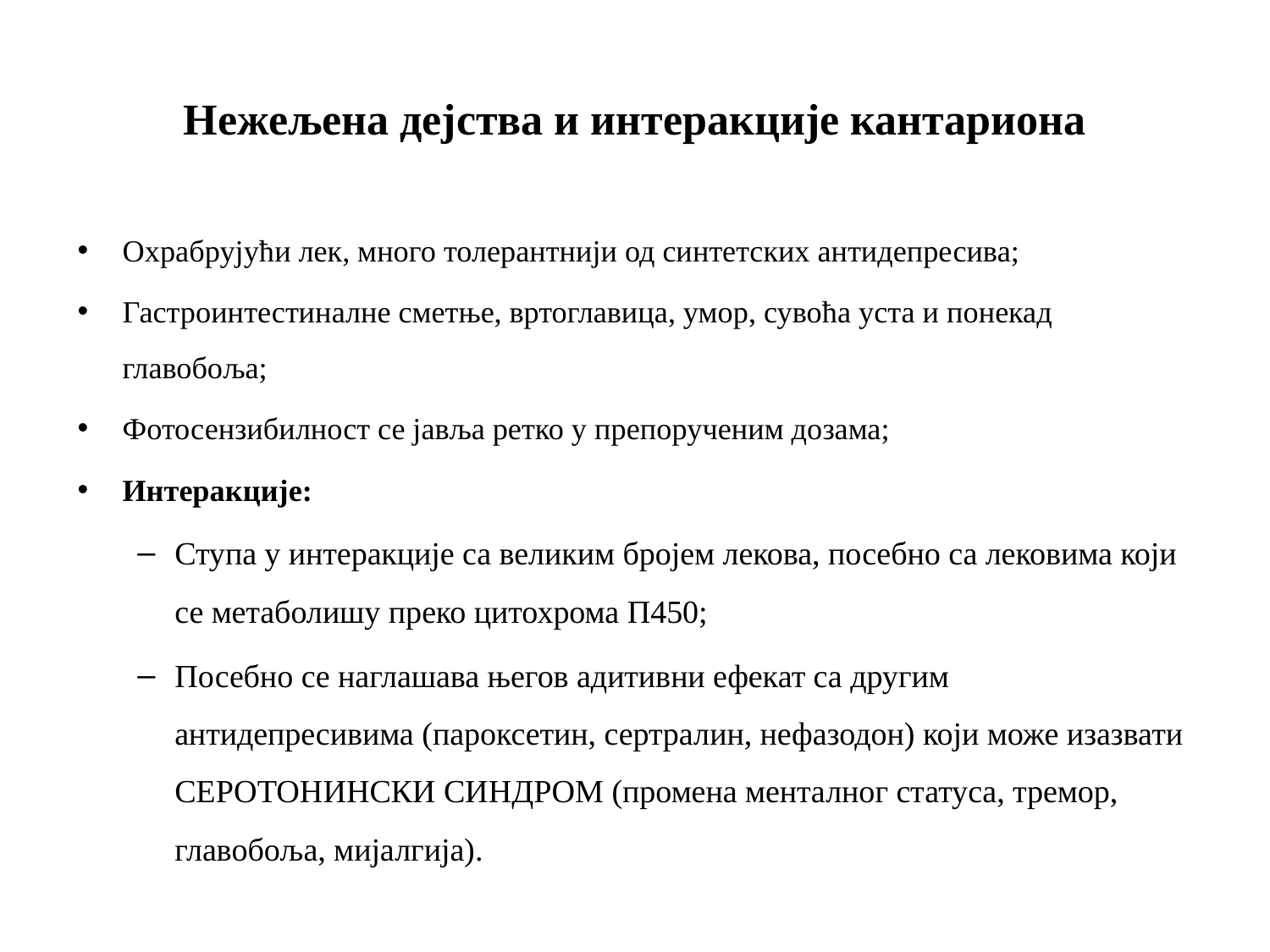

# Нежељена дејства и интеракције кантариона
Охрабрујући лек, много толерантнији од синтетских антидепресива;
Гастроинтестиналне сметње, вртоглавица, умор, сувоћа уста и понекад главобоља;
Фотосензибилност се јавља ретко у препорученим дозама;
Интеракције:
Ступа у интеракције са великим бројем лекова, посебно са лековима који се метаболишу преко цитохрома П450;
Посебно се наглашава његов адитивни ефекат са другим антидепресивима (пароксетин, сертралин, нефазодон) који може изазвати СЕРОТОНИНСКИ СИНДРОМ (промена менталног статуса, тремор, главобоља, мијалгија).